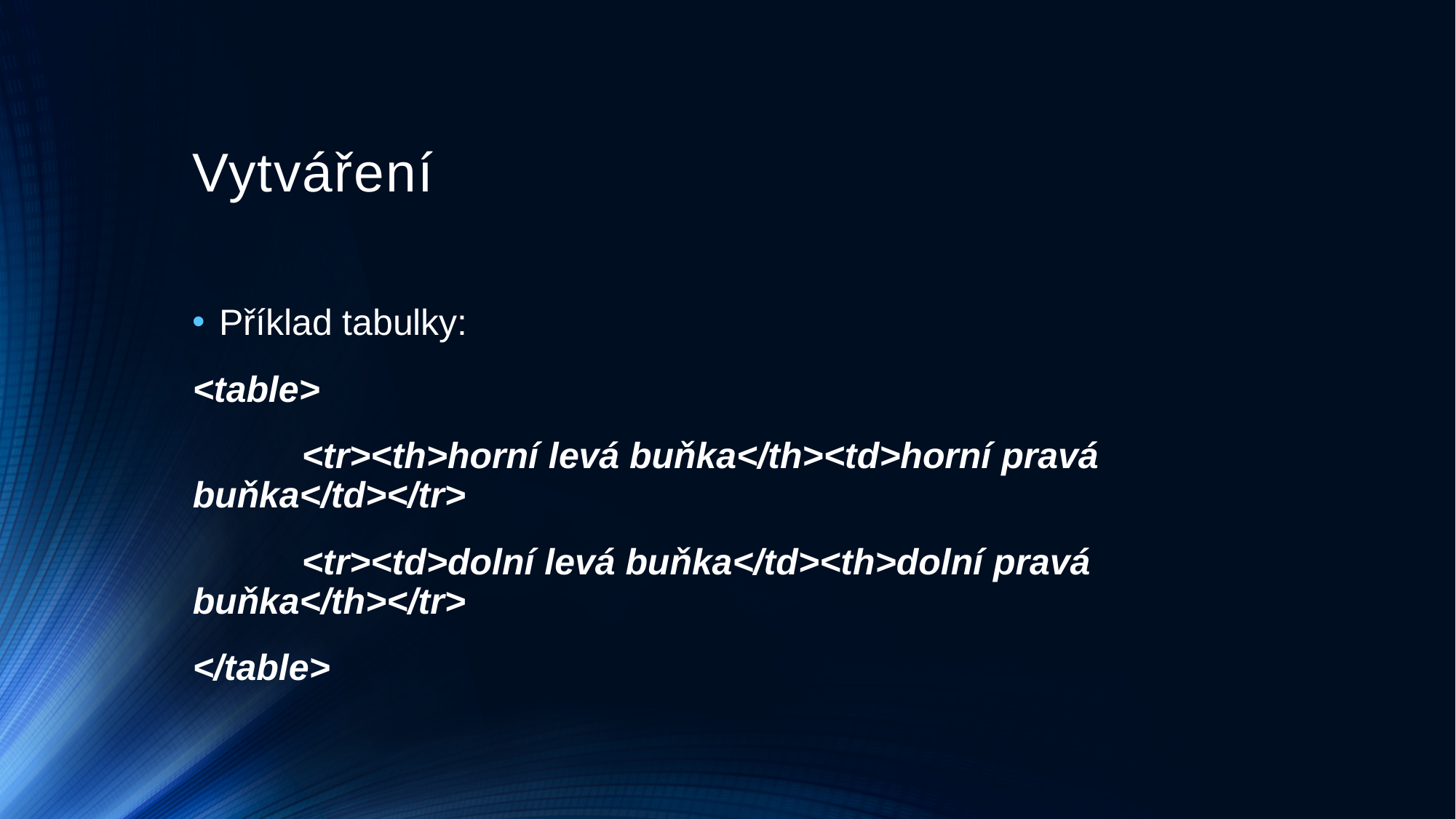

# Vytváření

Příklad tabulky:
<table>
	<tr><th>horní levá buňka</th><td>horní pravá buňka</td></tr>
	<tr><td>dolní levá buňka</td><th>dolní pravá buňka</th></tr>
</table>